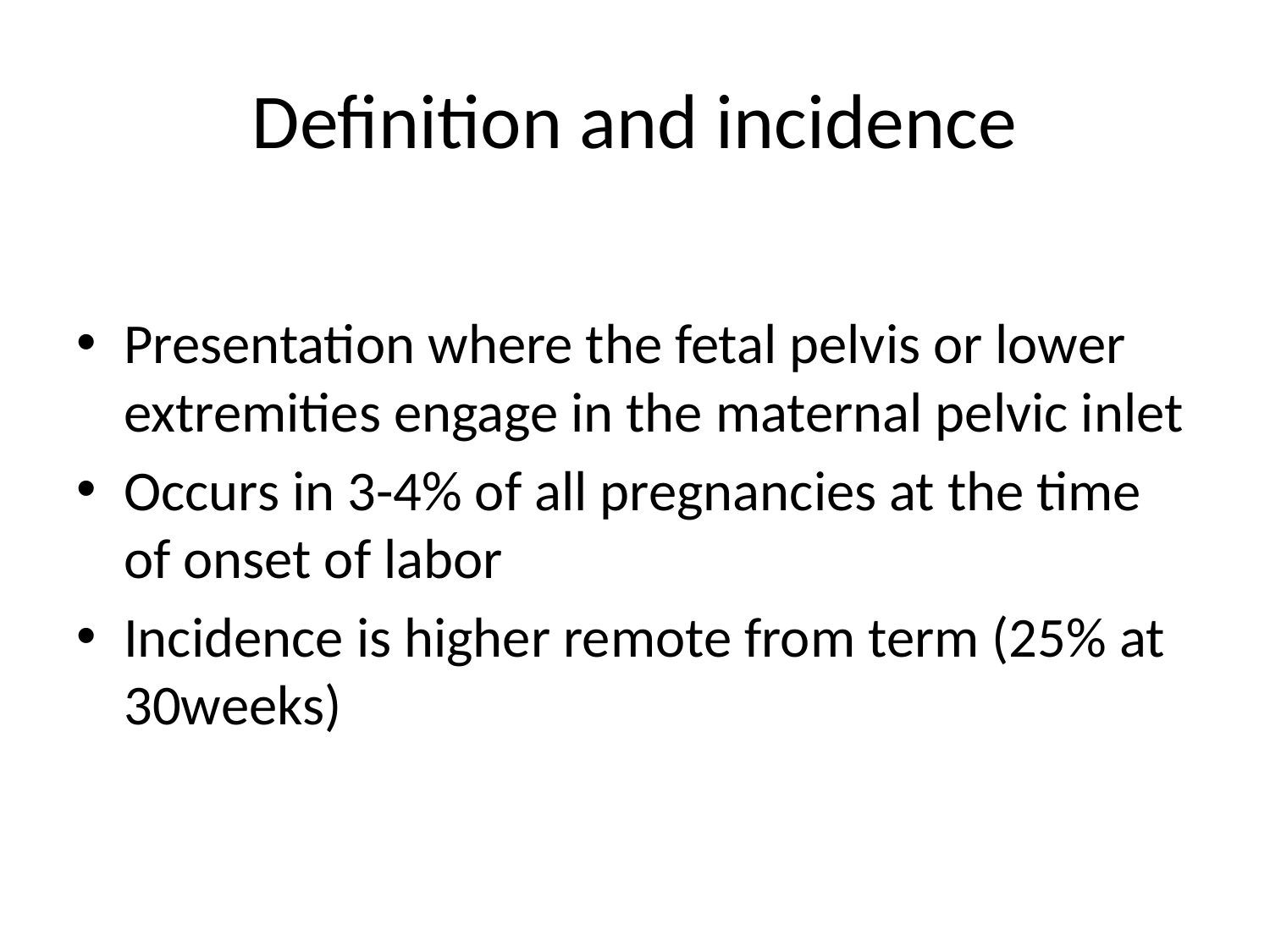

# Definition and incidence

Presentation where the fetal pelvis or lower extremities engage in the maternal pelvic inlet
Occurs in 3-4% of all pregnancies at the time of onset of labor
Incidence is higher remote from term (25% at 30weeks)